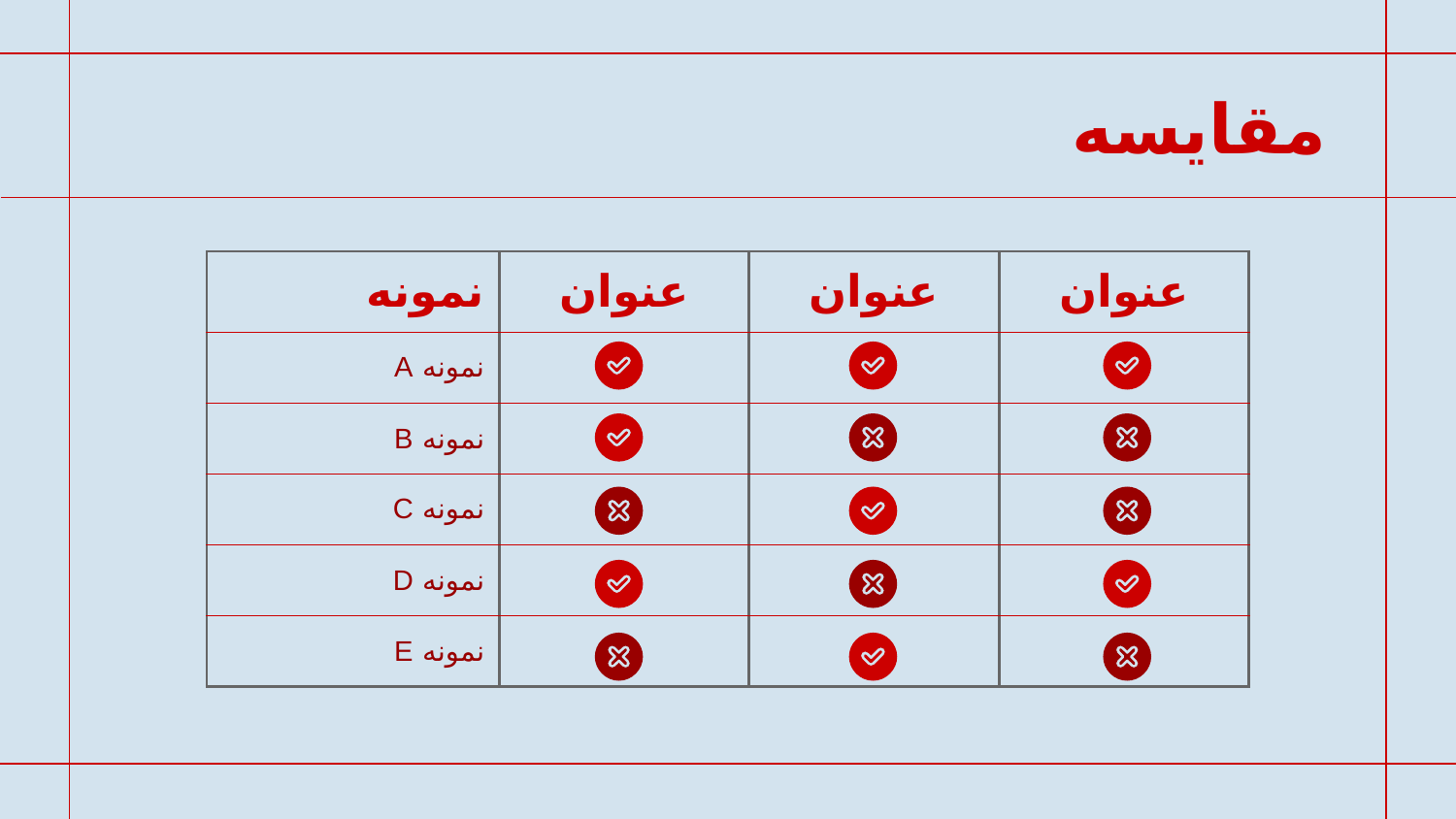

# مقایسه
| نمونه | عنوان | عنوان | عنوان |
| --- | --- | --- | --- |
| نمونه A |  |  |  |
| نمونه B |  |  |  |
| نمونه C |  |  |  |
| نمونه D |  |  |  |
| نمونه E |  |  |  |